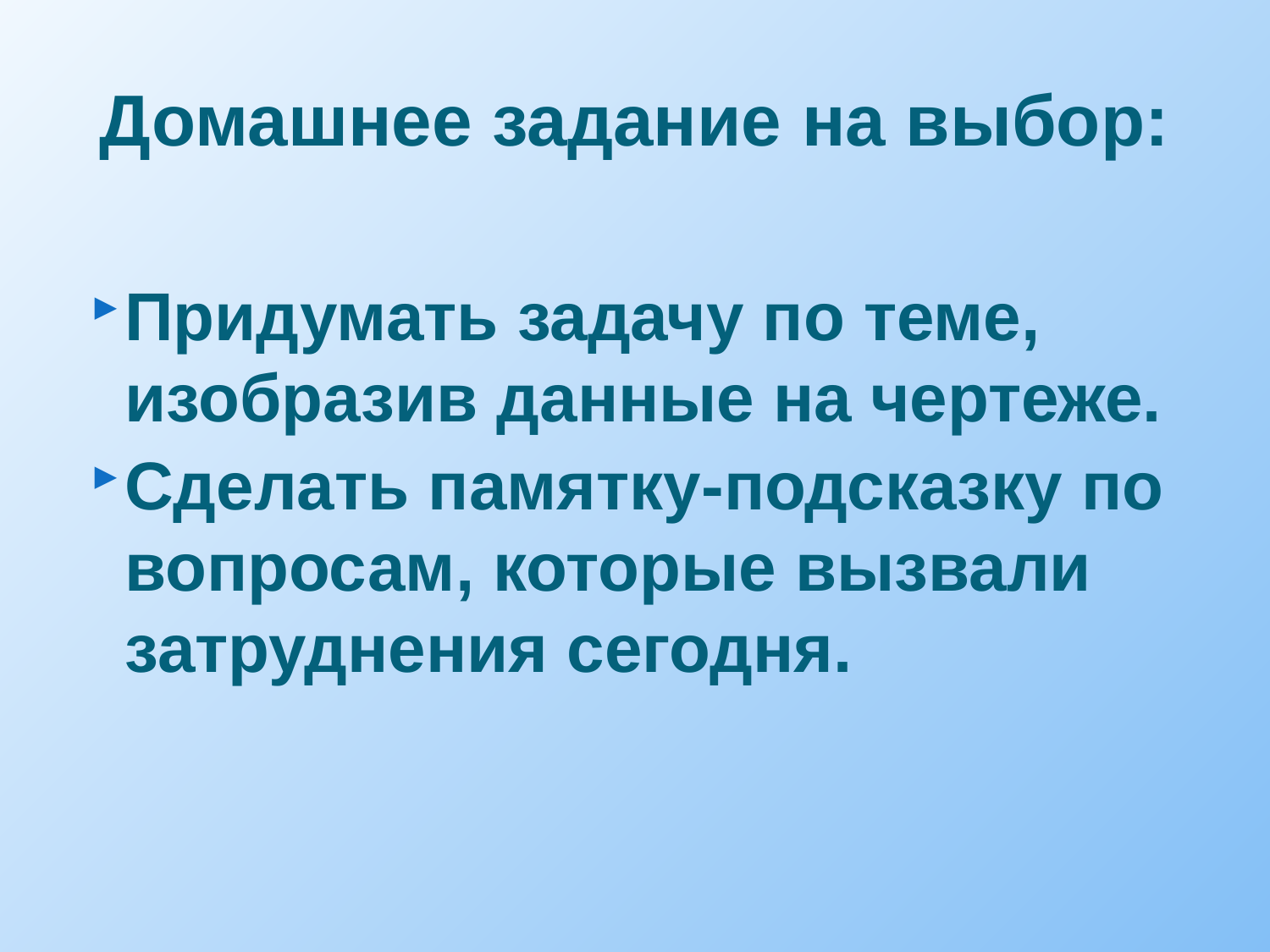

# Домашнее задание на выбор:

Придумать задачу по теме, изобразив данные на чертеже.
Сделать памятку-подсказку по вопросам, которые вызвали затруднения сегодня.